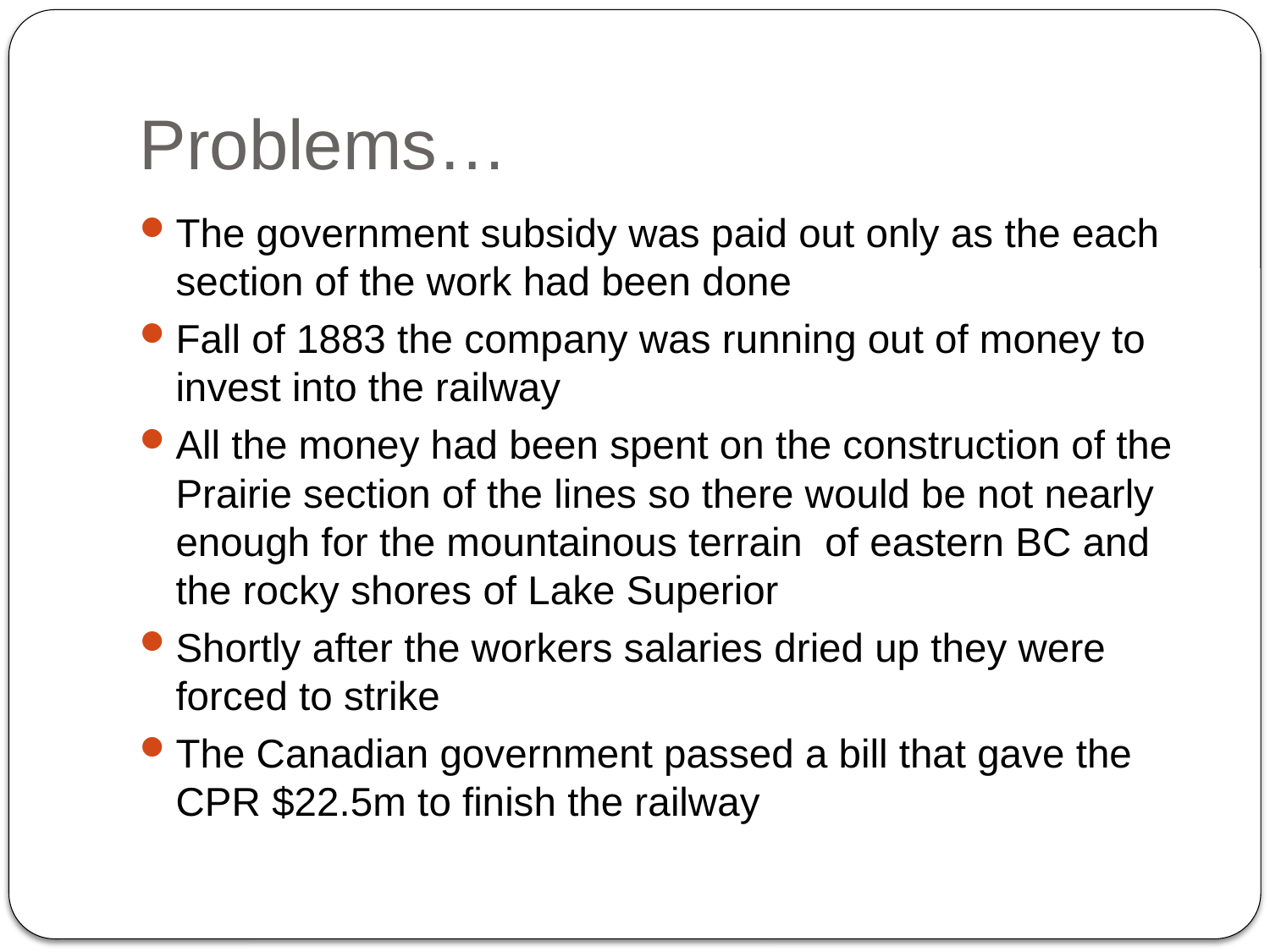

# Problems…
The government subsidy was paid out only as the each section of the work had been done
Fall of 1883 the company was running out of money to invest into the railway
All the money had been spent on the construction of the Prairie section of the lines so there would be not nearly enough for the mountainous terrain  of eastern BC and the rocky shores of Lake Superior
Shortly after the workers salaries dried up they were forced to strike
The Canadian government passed a bill that gave the CPR $22.5m to finish the railway